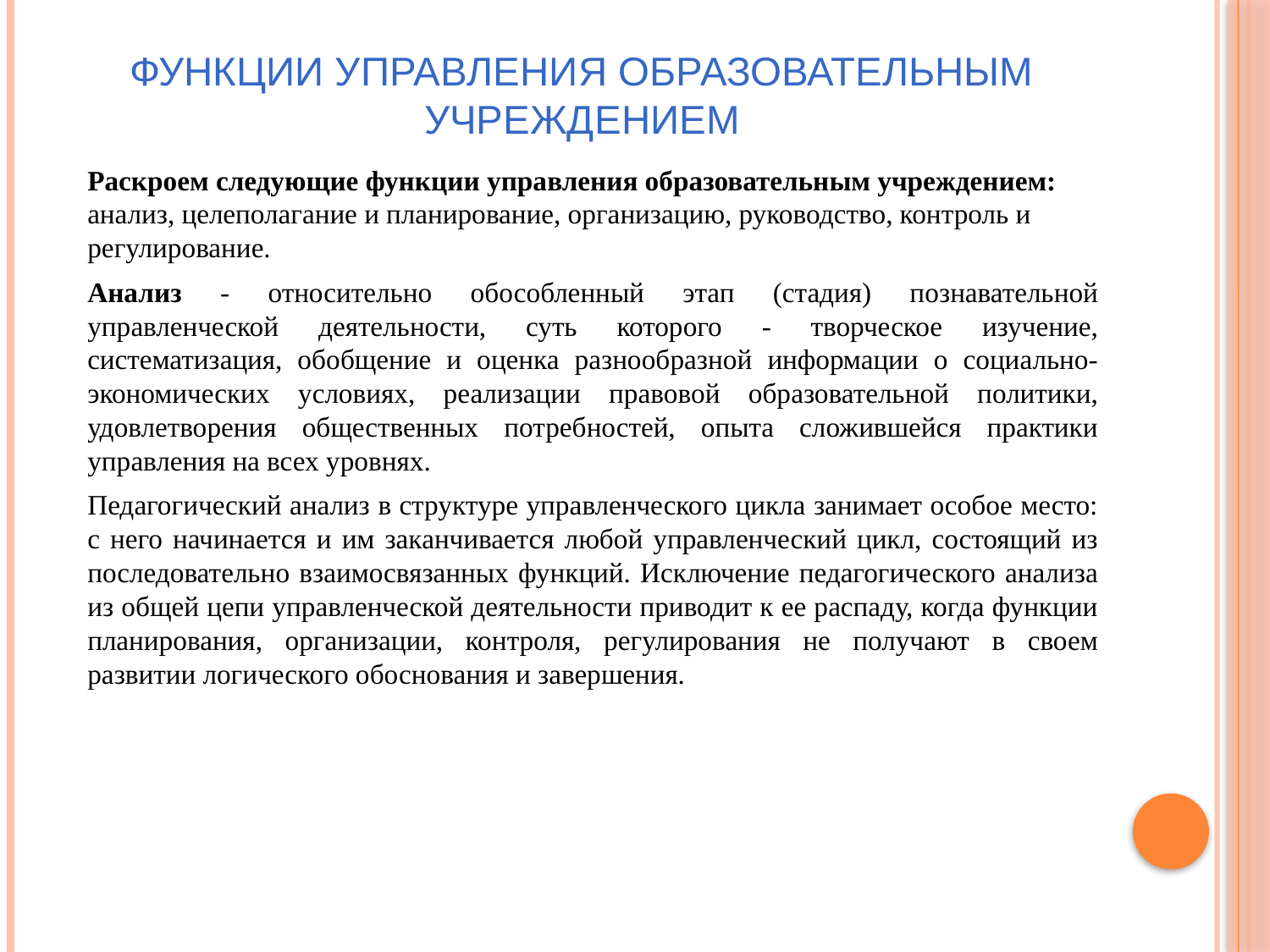

# Функции управления образовательным учреждением
Раскроем следующие функции управления образовательным учреждением: анализ, целеполагание и планирование, организацию, руководство, контроль и регулирование.
Анализ - относительно обособленный этап (стадия) познавательной управленческой деятельности, суть которого - творческое изучение, систематизация, обобщение и оценка разнообразной информации о социально-экономических условиях, реализации правовой образовательной политики, удовлетворения общественных потребностей, опыта сложившейся практики управления на всех уровнях.
Педагогический анализ в структуре управленческого цикла занимает особое место: с него начинается и им заканчивается любой управленческий цикл, состоящий из последовательно взаимосвязанных функций. Исключение педагогического анализа из общей цепи управленческой деятельности приводит к ее распаду, когда функции планирования, организации, контроля, регулирования не получают в своем развитии логического обоснования и завершения.